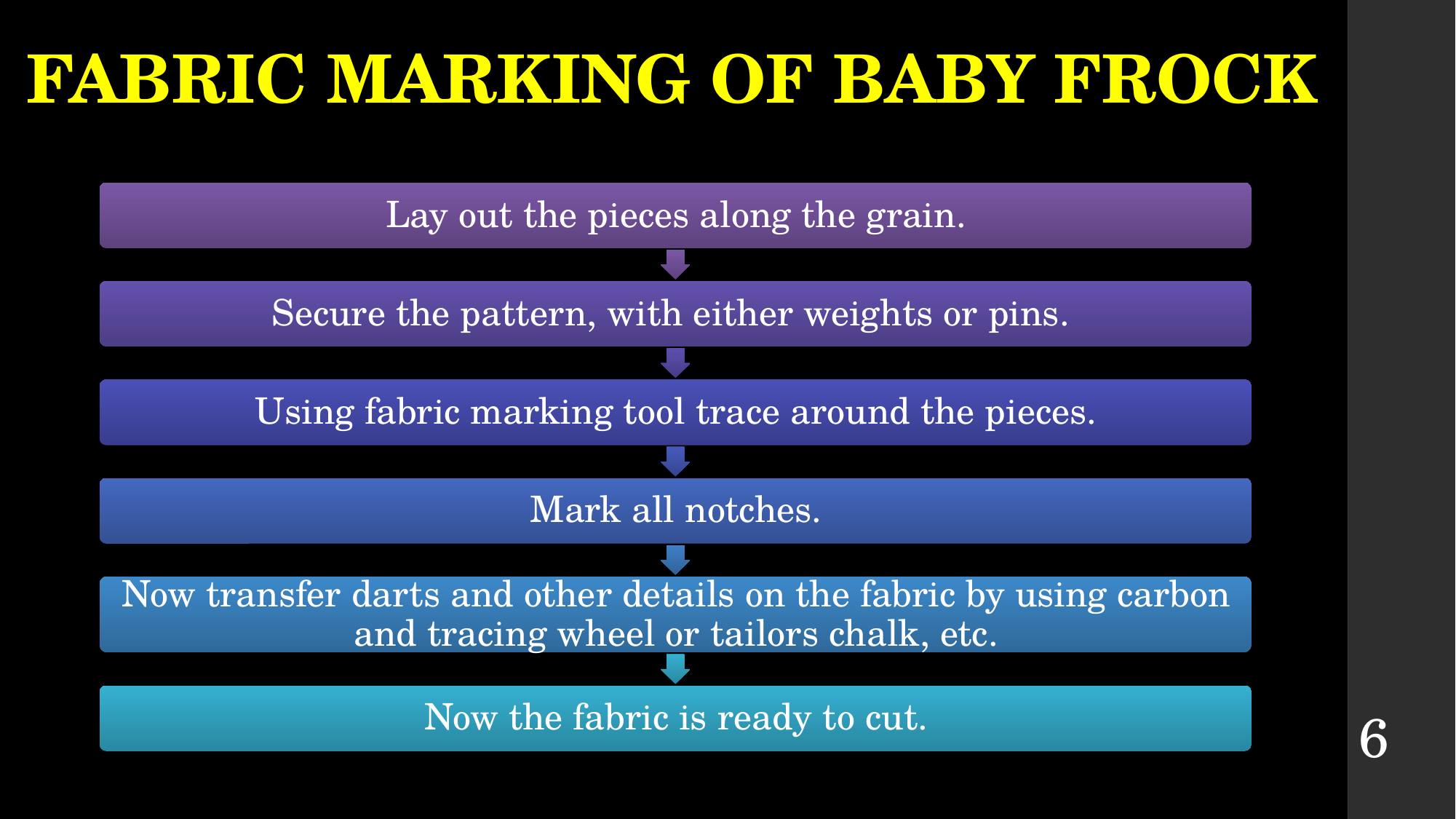

# FABRIC MARKING OF BABY FROCK
Lay out the pieces along the grain.

Secure the pattern, with either weights or pins.

Using fabric marking tool trace around the pieces.

Mark all notches.

Now transfer darts and other details on the fabric by using carbon and tracing wheel or tailors chalk, etc.

Now the fabric is ready to cut.
6